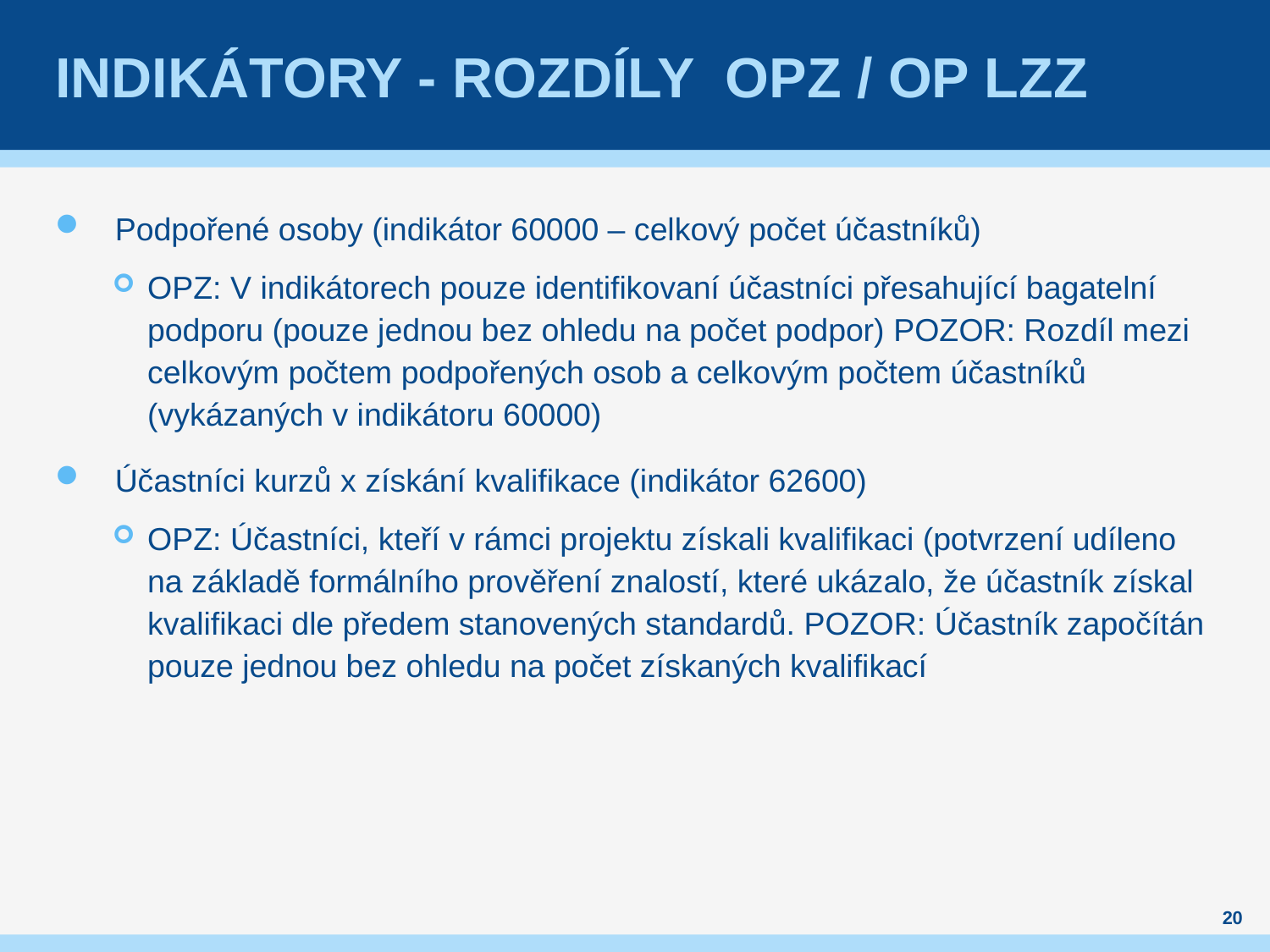

# indikátory - rozdíly  OPZ / OP LZZ
Podpořené osoby (indikátor 60000 – celkový počet účastníků)
OPZ: V indikátorech pouze identifikovaní účastníci přesahující bagatelní podporu (pouze jednou bez ohledu na počet podpor) POZOR: Rozdíl mezi celkovým počtem podpořených osob a celkovým počtem účastníků (vykázaných v indikátoru 60000)
Účastníci kurzů x získání kvalifikace (indikátor 62600)
OPZ: Účastníci, kteří v rámci projektu získali kvalifikaci (potvrzení udíleno na základě formálního prověření znalostí, které ukázalo, že účastník získal kvalifikaci dle předem stanovených standardů. POZOR: Účastník započítán pouze jednou bez ohledu na počet získaných kvalifikací

20